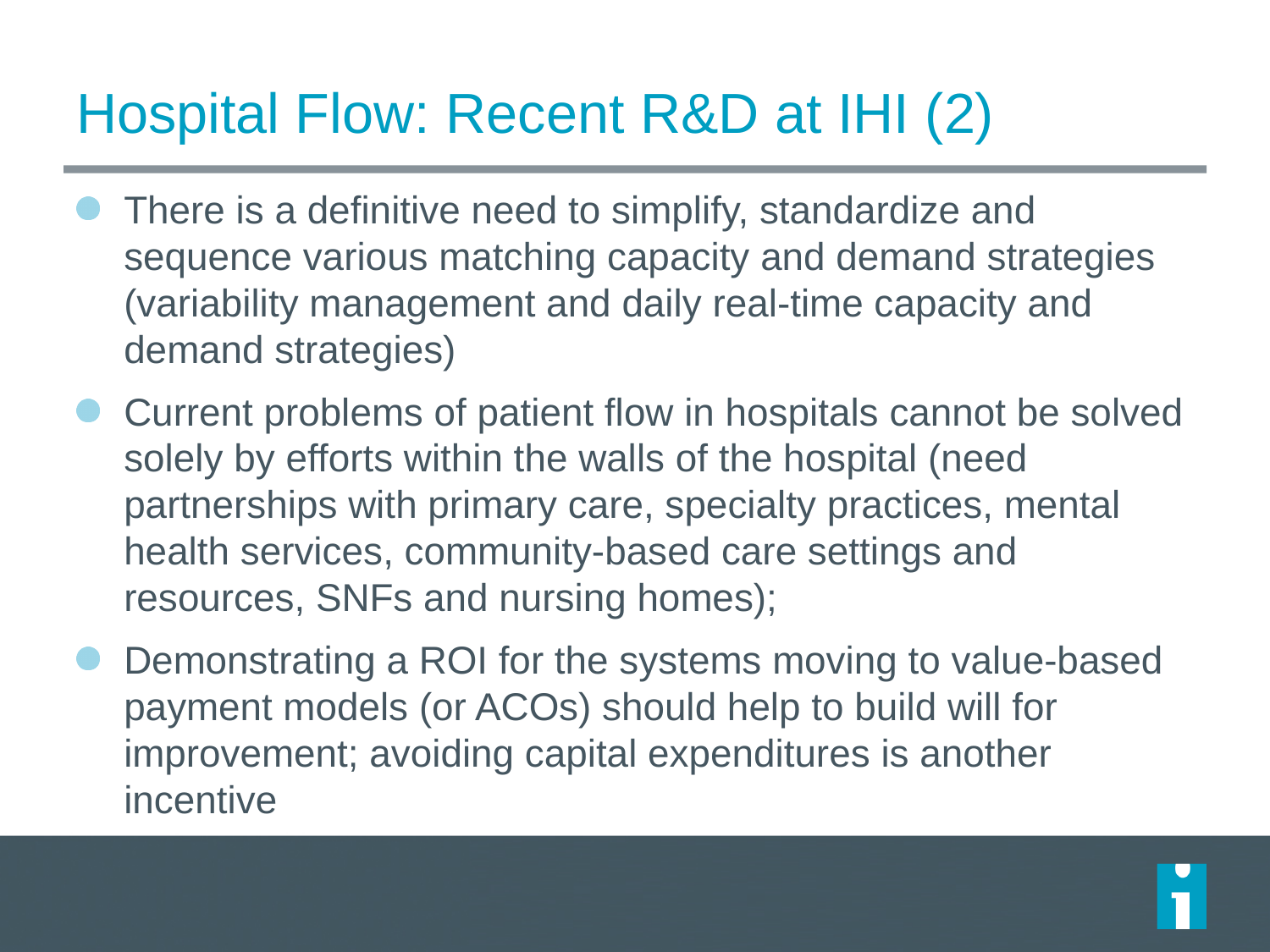

# Hospital Flow: Recent R&D at IHI (2)
There is a definitive need to simplify, standardize and sequence various matching capacity and demand strategies (variability management and daily real-time capacity and demand strategies)
Current problems of patient flow in hospitals cannot be solved solely by efforts within the walls of the hospital (need partnerships with primary care, specialty practices, mental health services, community-based care settings and resources, SNFs and nursing homes);
Demonstrating a ROI for the systems moving to value-based payment models (or ACOs) should help to build will for improvement; avoiding capital expenditures is another incentive